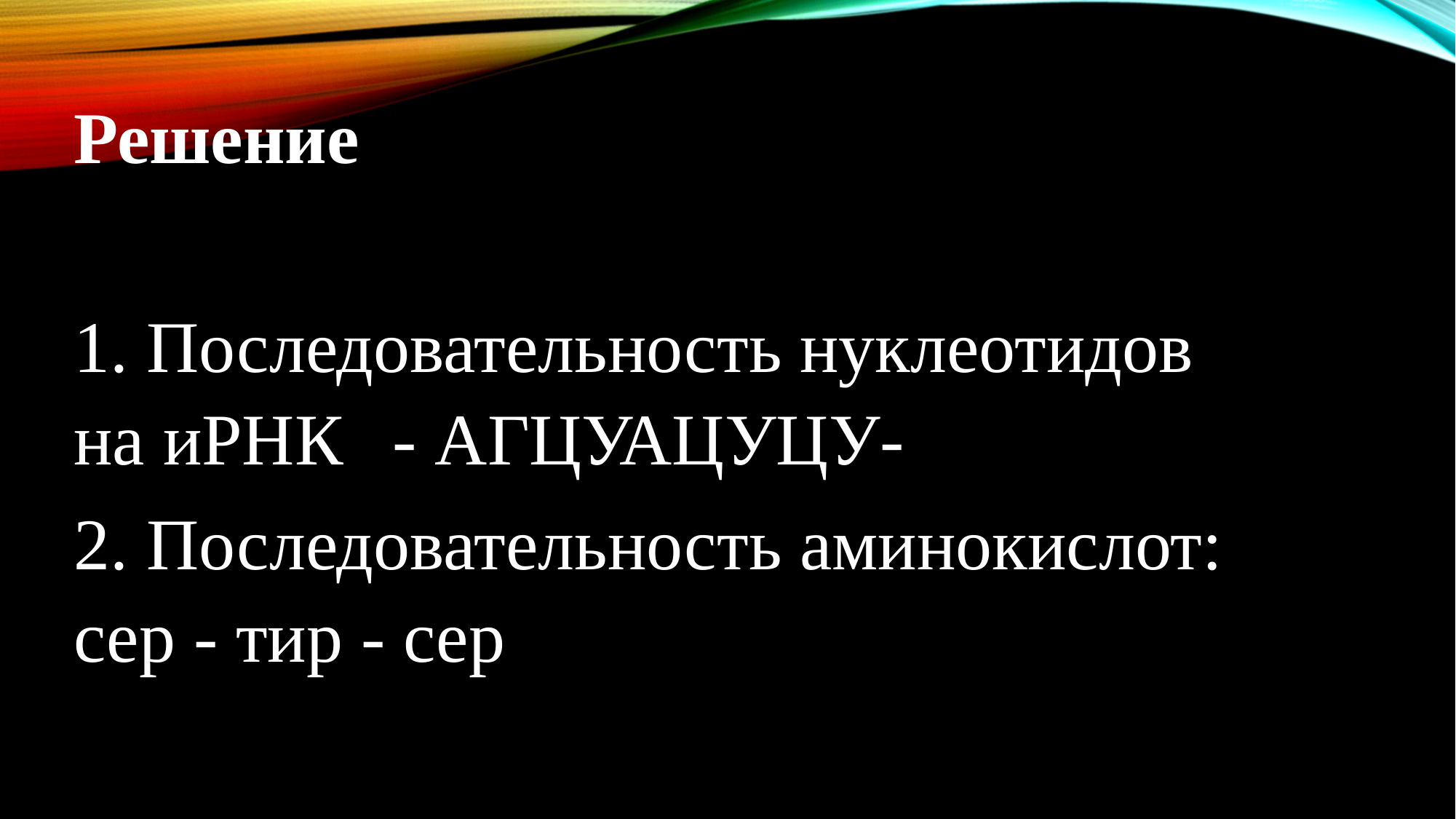

Решение

1. Последовательность нуклеотидов на иРНК   - АГЦУАЦУЦУ-
2. Последовательность аминокислот: сер - тир - сер